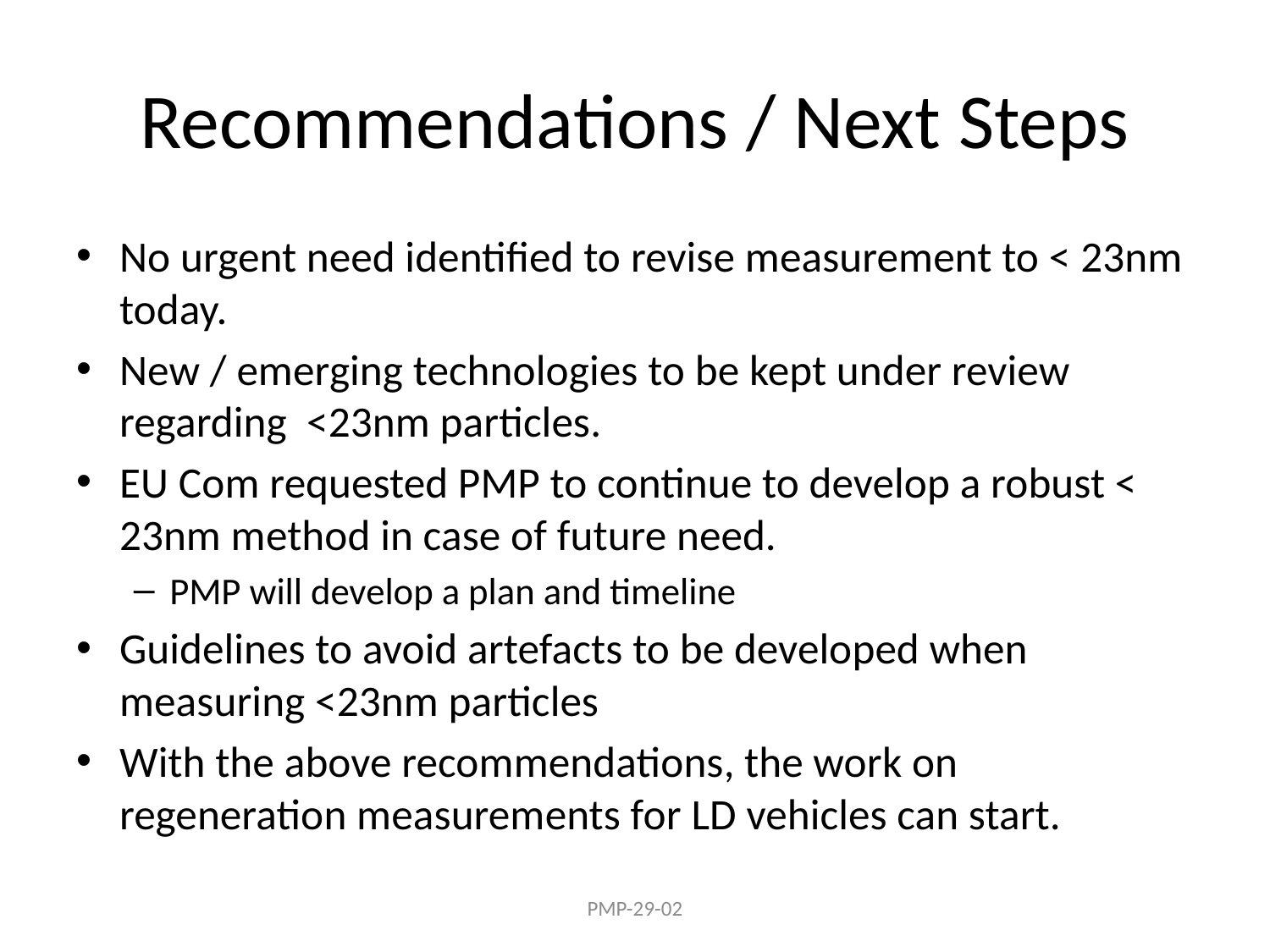

# Recommendations / Next Steps
No urgent need identified to revise measurement to < 23nm today.
New / emerging technologies to be kept under review regarding  <23nm particles.
EU Com requested PMP to continue to develop a robust < 23nm method in case of future need.
PMP will develop a plan and timeline
Guidelines to avoid artefacts to be developed when measuring <23nm particles
With the above recommendations, the work on regeneration measurements for LD vehicles can start.
PMP-29-02